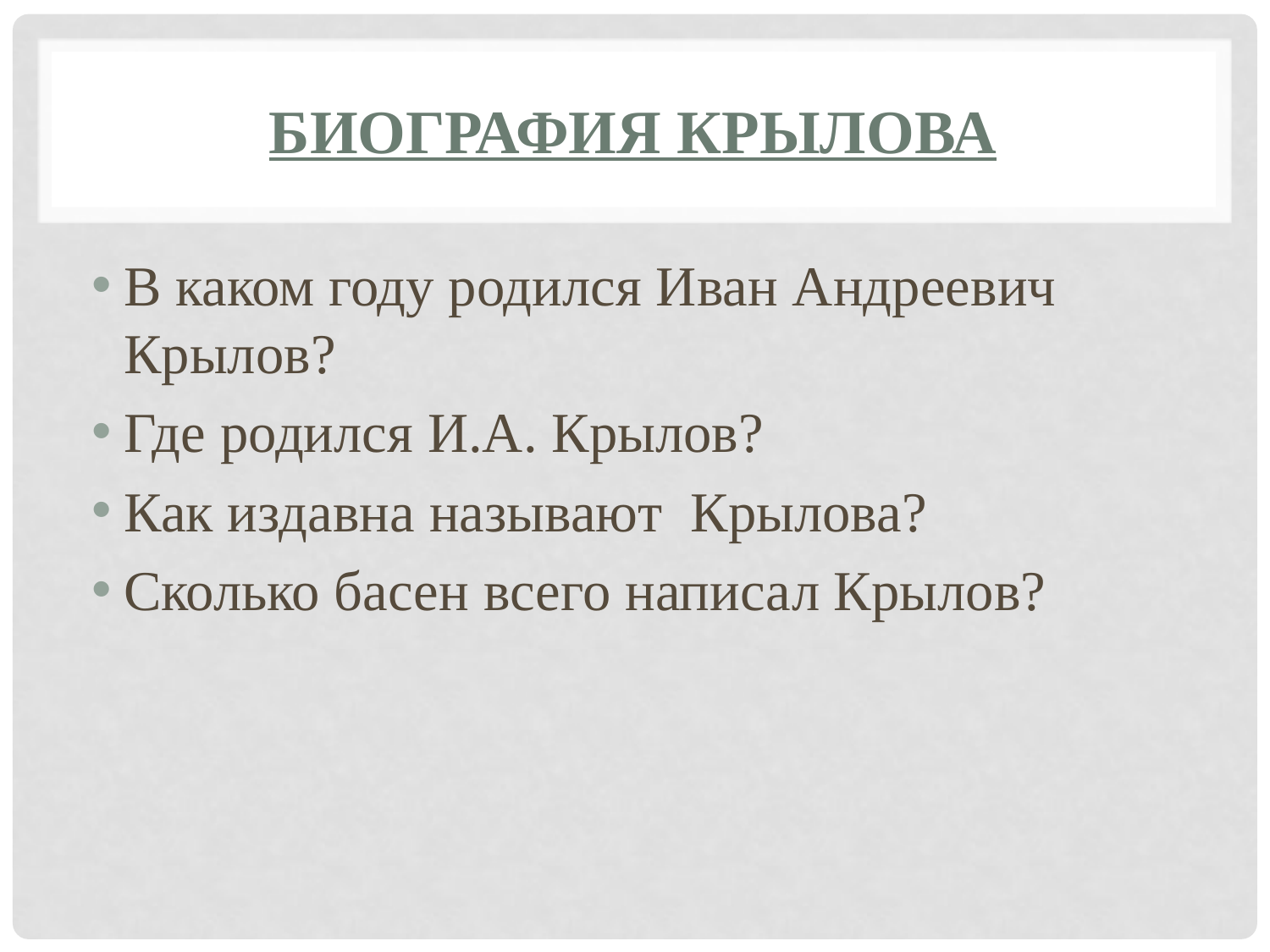

# Биография Крылова
В каком году родился Иван Андреевич Крылов?
Где родился И.А. Крылов?
Как издавна называют  Крылова?
Сколько басен всего написал Крылов?